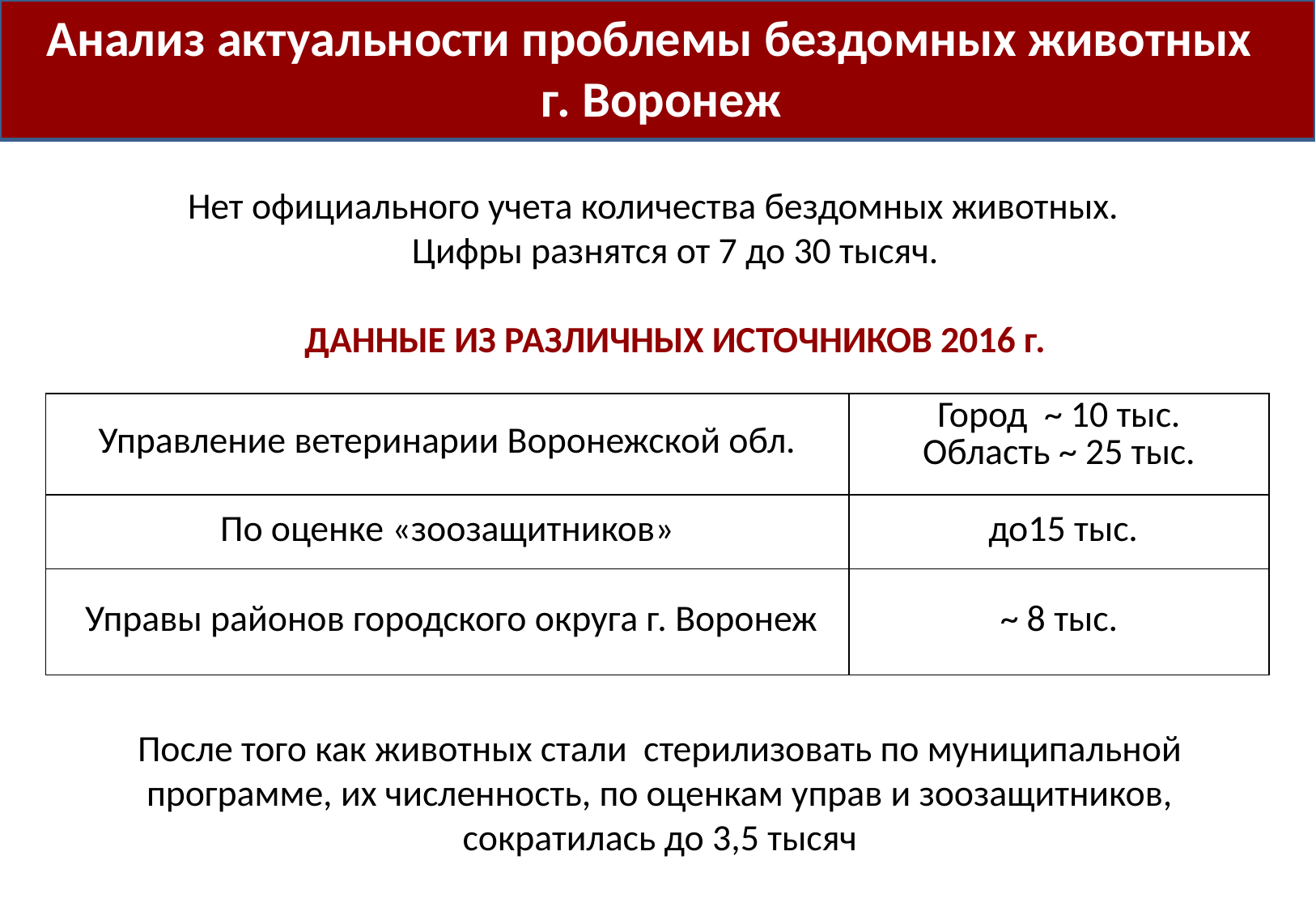

Анализ актуальности проблемы бездомных животных
 г. Воронеж
Нет официального учета количества бездомных животных.
Цифры разнятся от 7 до 30 тысяч.

ДАННЫЕ ИЗ РАЗЛИЧНЫХ ИСТОЧНИКОВ 2016 г.

| Управление ветеринарии Воронежской обл. | Город ~ 10 тыс. Область ~ 25 тыс. |
| --- | --- |
| По оценке «зоозащитников» | до15 тыс. |
| Управы районов городского округа г. Воронеж | ~ 8 тыс. |
После того как животных стали  стерилизовать по муниципальной программе, их численность, по оценкам управ и зоозащитников, сократилась до 3,5 тысяч